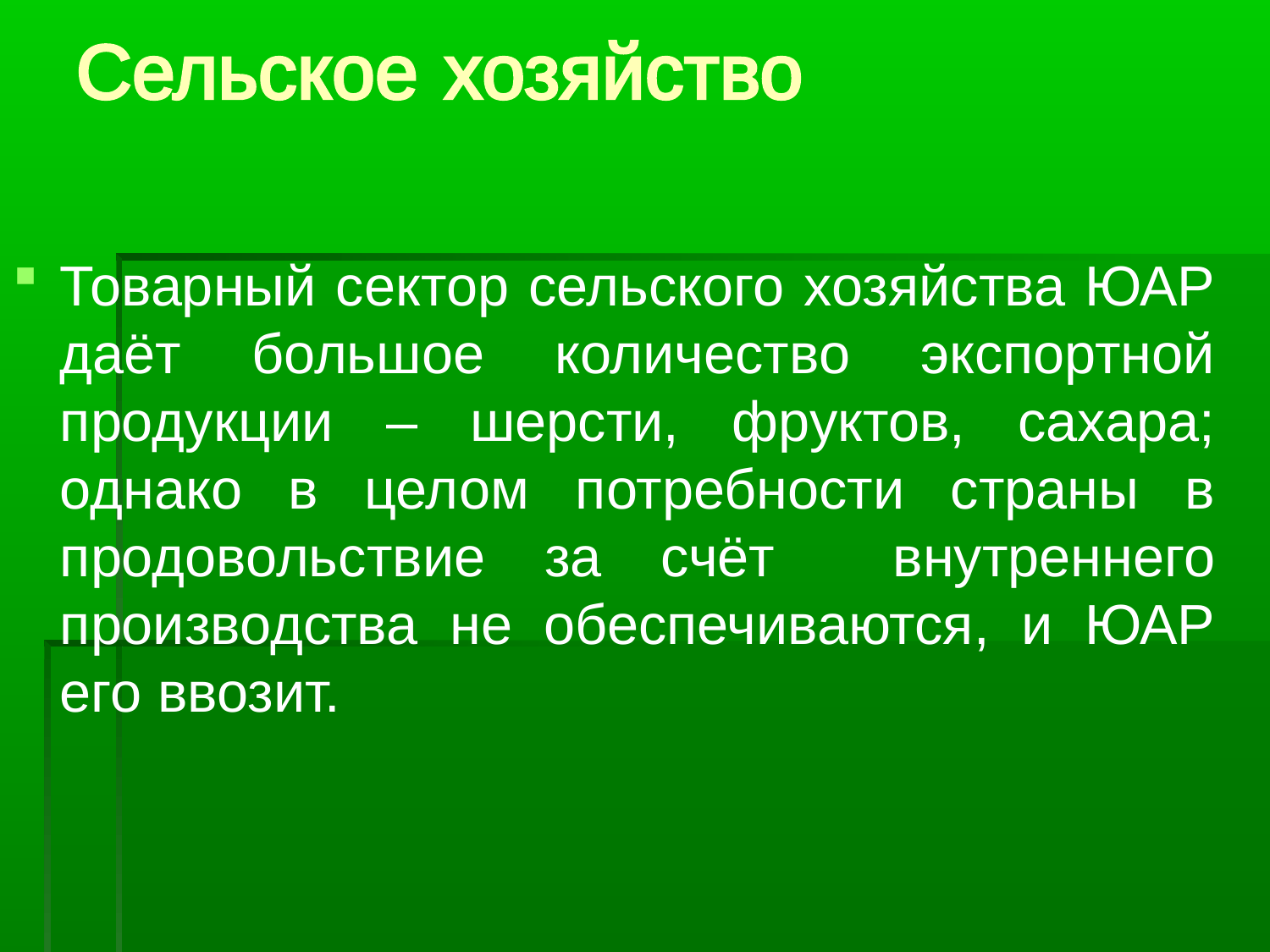

Сельское хозяйство
Товарный сектор сельского хозяйства ЮАР даёт большое количество экспортной продукции – шерсти, фруктов, сахара; однако в целом потребности страны в продовольствие за счёт  внутреннего производства не обеспечиваются, и ЮАР его ввозит.